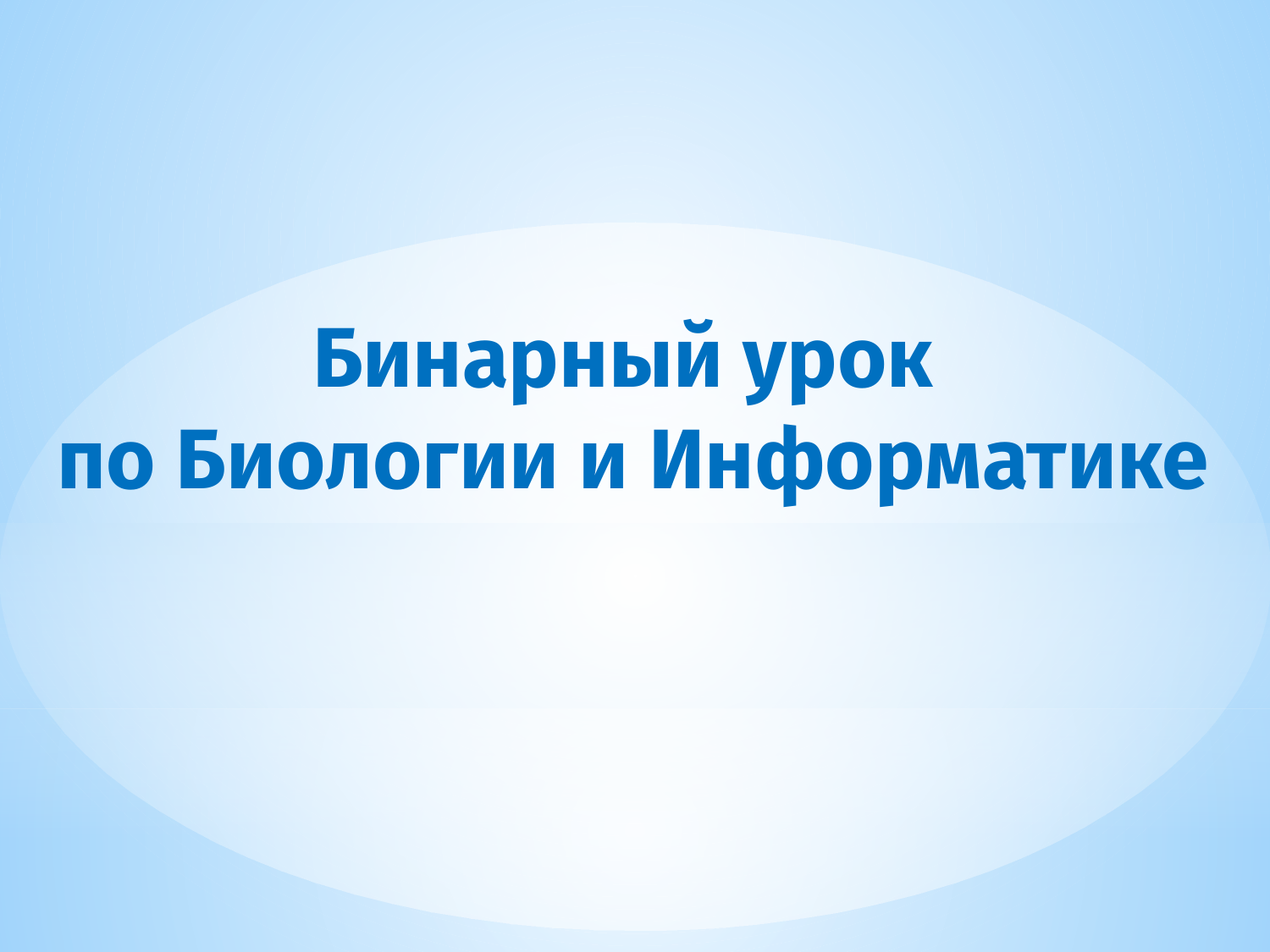

Бинарный урок
по Биологии и Информатике
#